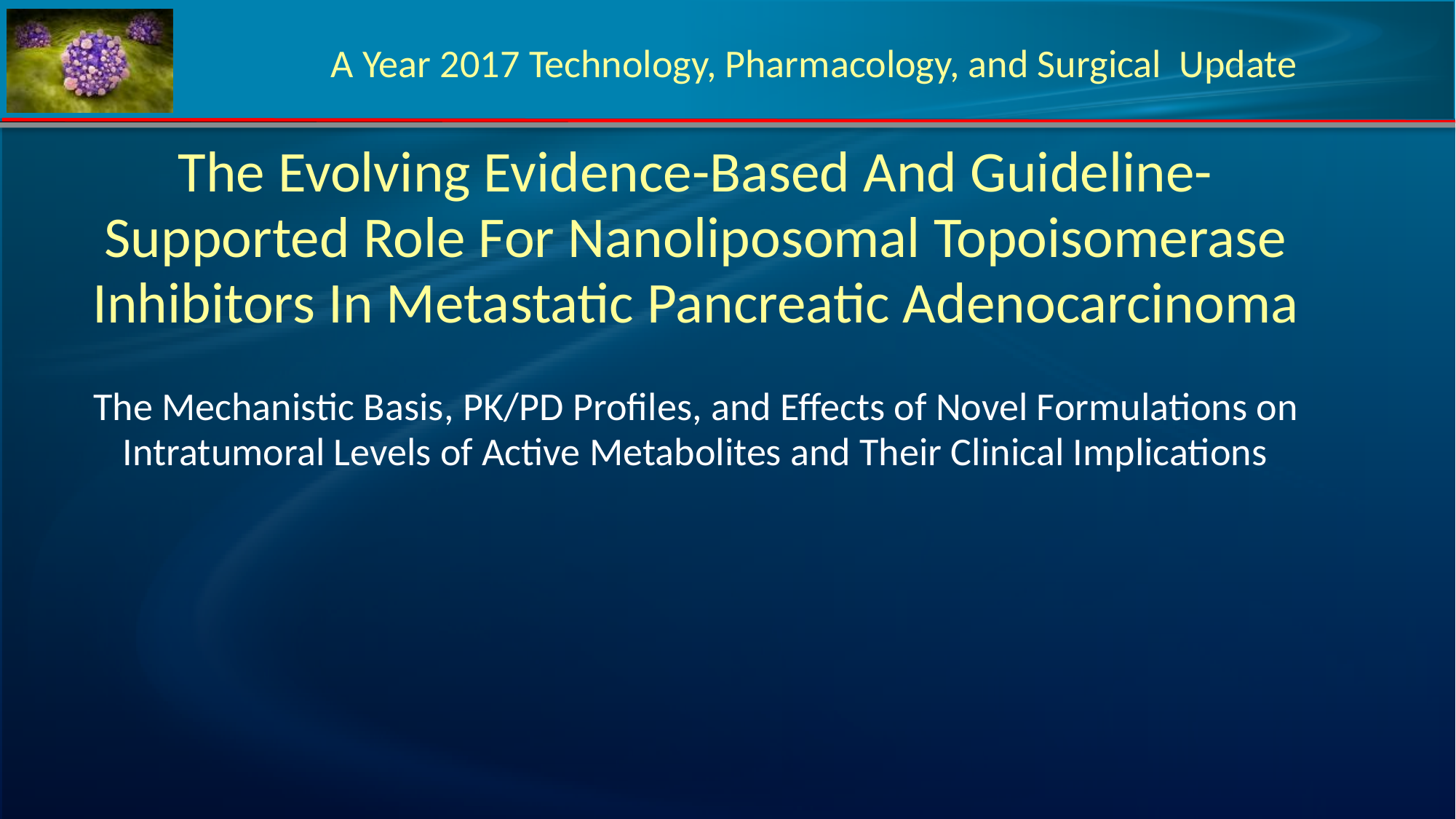

A Year 2017 Technology, Pharmacology, and Surgical  Update
# The Evolving Evidence-Based And Guideline-Supported Role For Nanoliposomal Topoisomerase Inhibitors In Metastatic Pancreatic Adenocarcinoma The Mechanistic Basis, PK/PD Profiles, and Effects of Novel Formulations on Intratumoral Levels of Active Metabolites and Their Clinical Implications